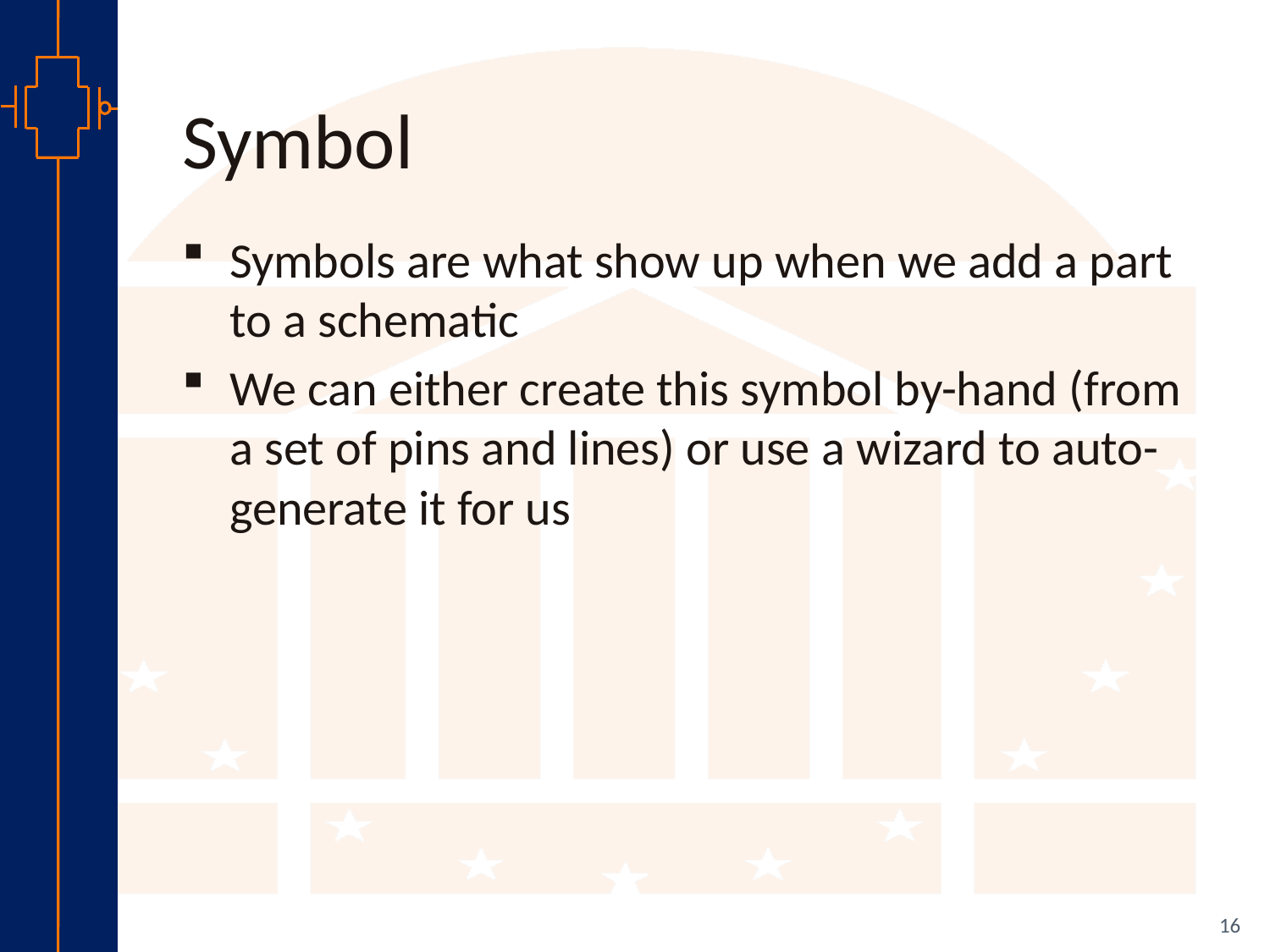

# Symbol
Symbols are what show up when we add a part to a schematic
We can either create this symbol by-hand (from a set of pins and lines) or use a wizard to auto-generate it for us
16